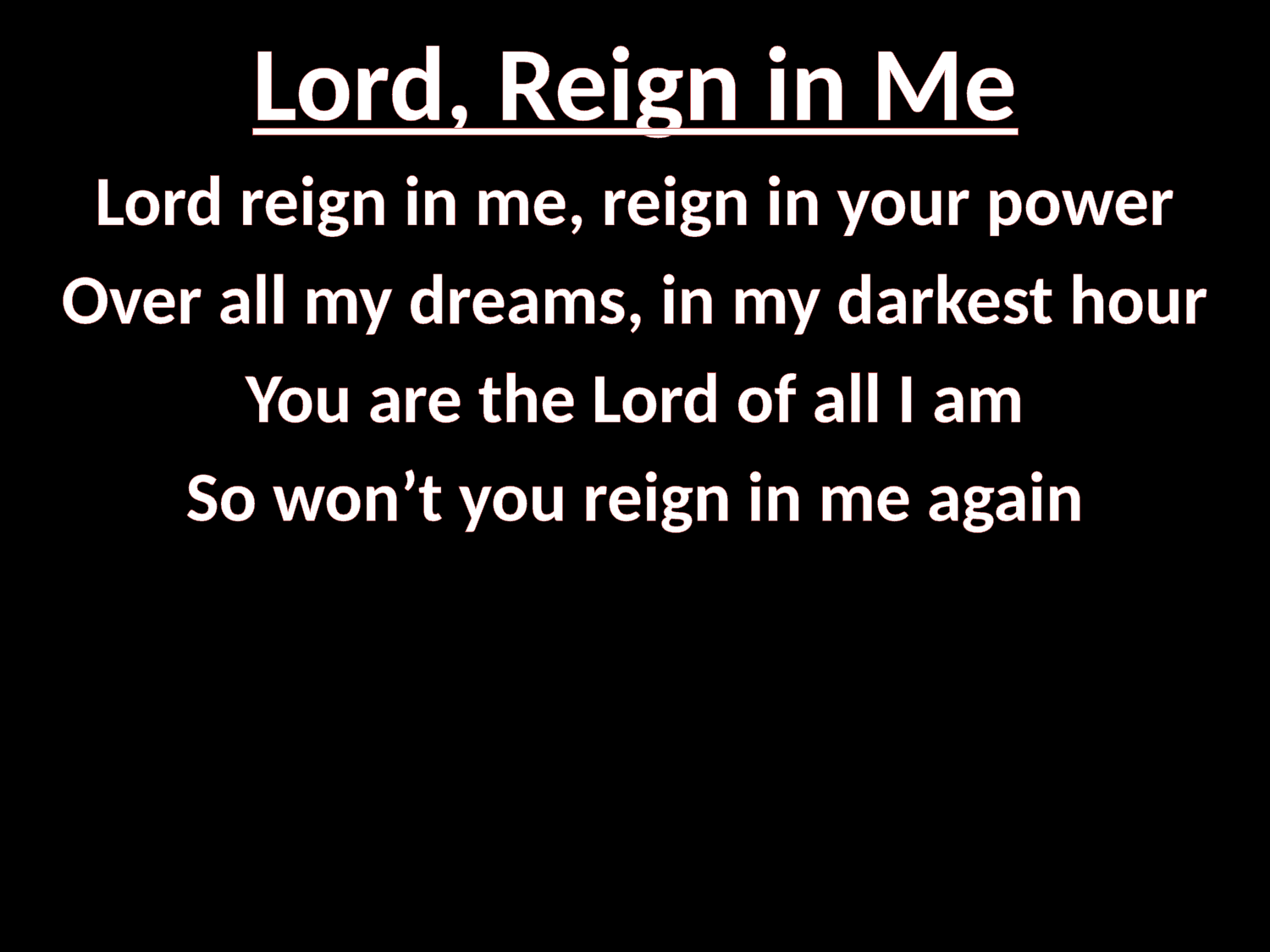

# Lord, Reign in Me
Lord reign in me, reign in your power
Over all my dreams, in my darkest hour
You are the Lord of all I am
So won’t you reign in me again